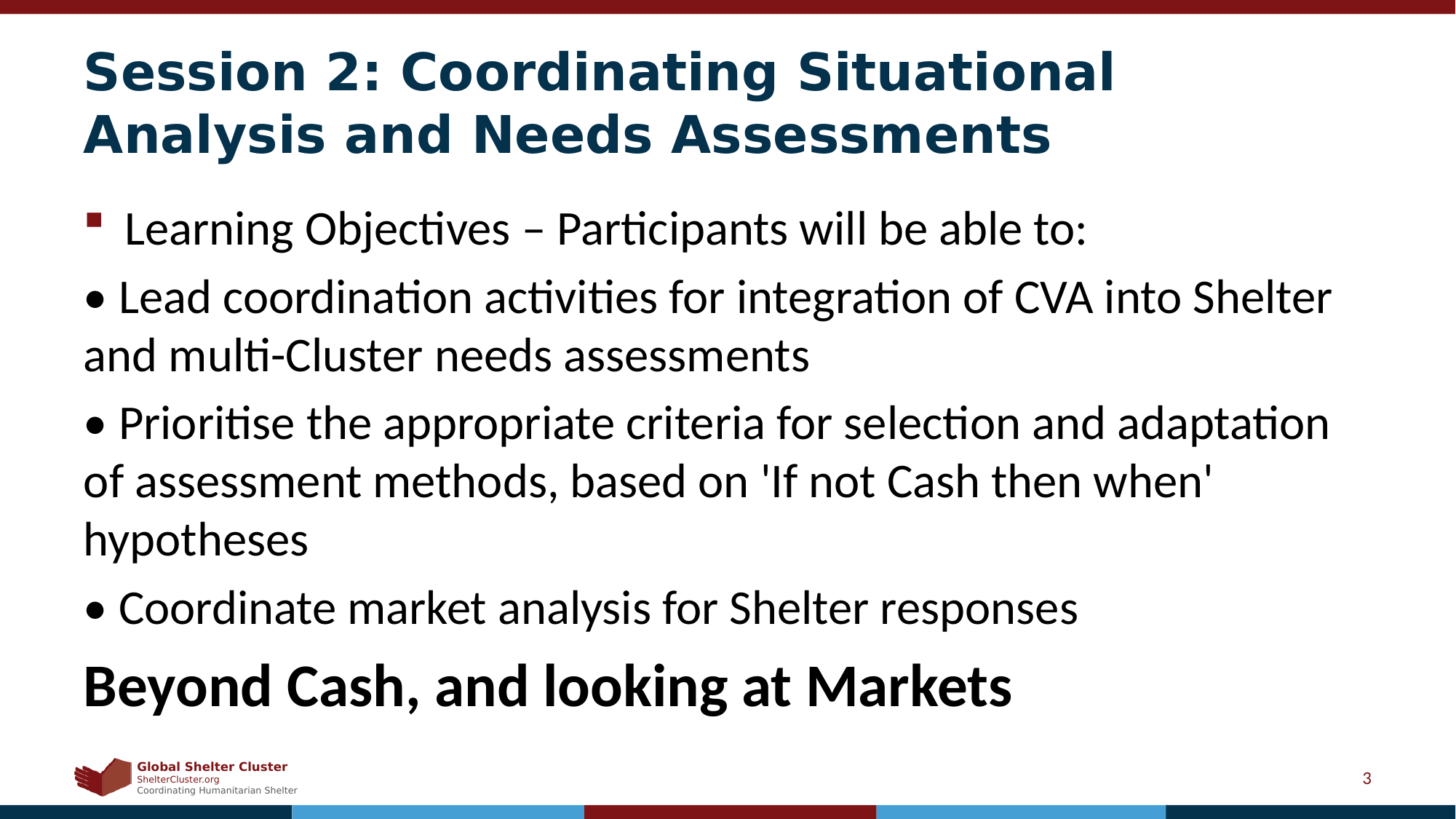

# Session 2: Coordinating Situational Analysis and Needs Assessments
Learning Objectives – Participants will be able to:
• Lead coordination activities for integration of CVA into Shelter and multi-Cluster needs assessments
• Prioritise the appropriate criteria for selection and adaptation of assessment methods, based on 'If not Cash then when' hypotheses
• Coordinate market analysis for Shelter responses
Beyond Cash, and looking at Markets
3